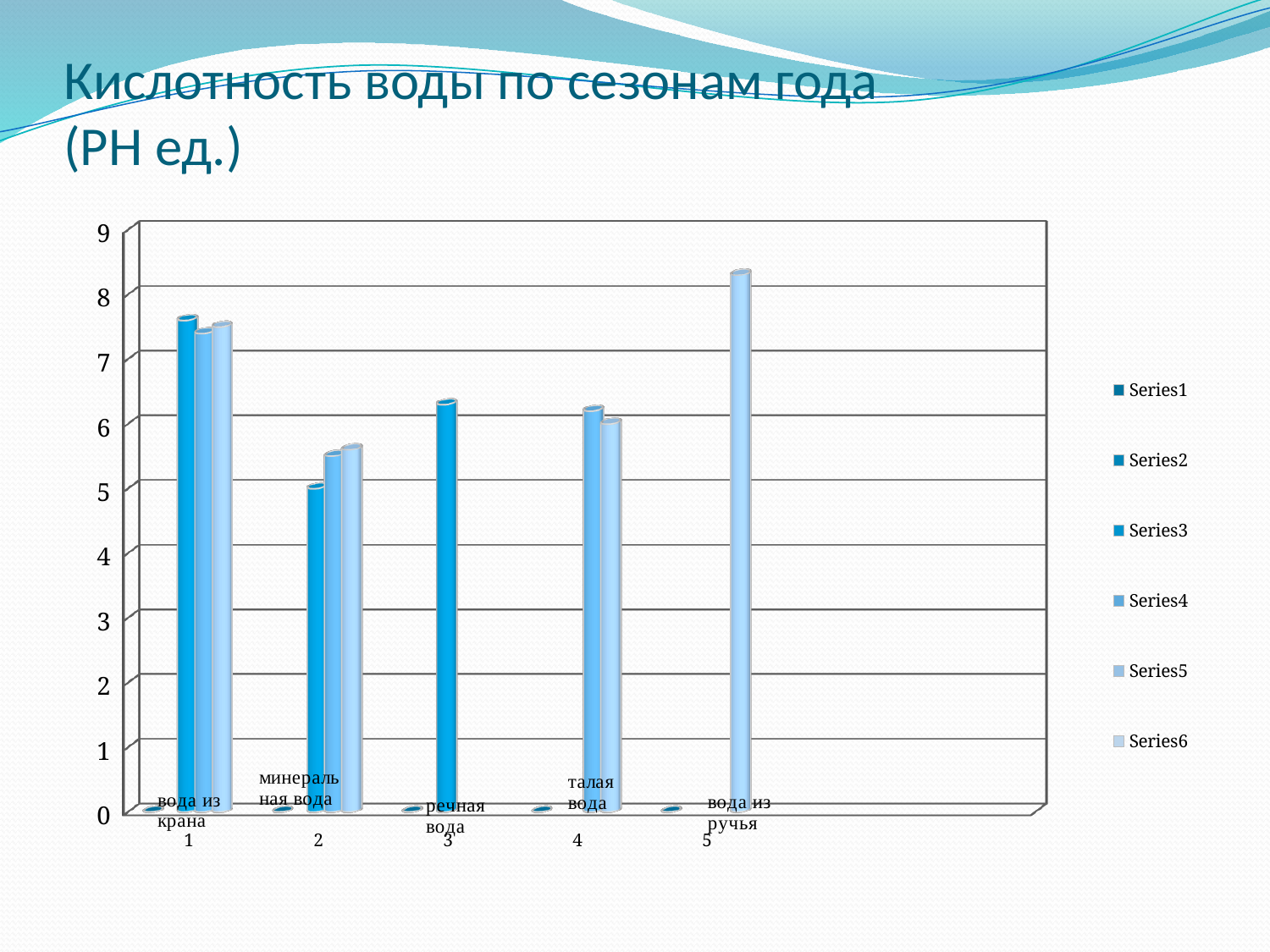

# Кислотность воды по сезонам года (PH ед.)

[unsupported chart]